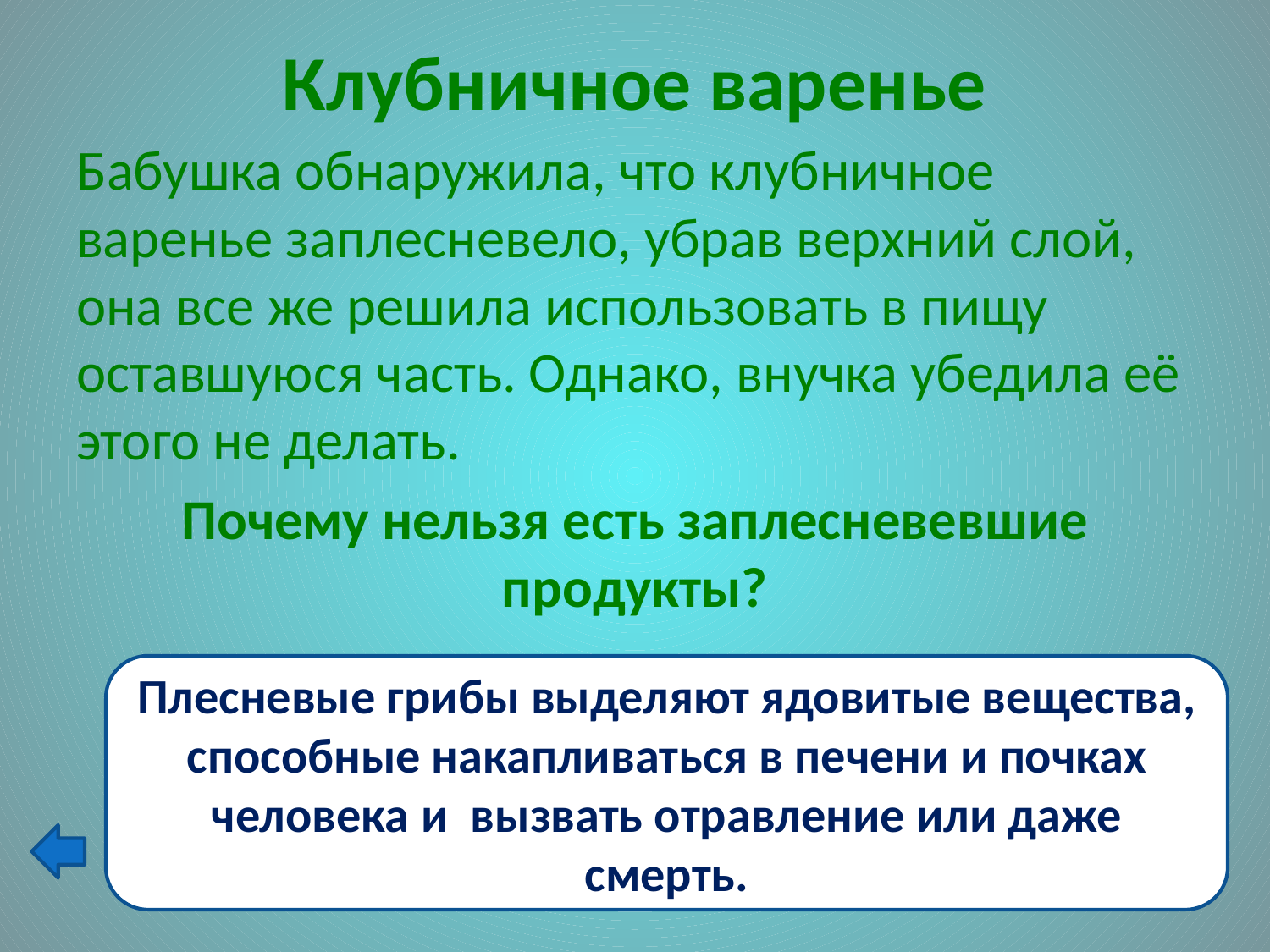

# Клубничное варенье
Бабушка обнаружила, что клубничное варенье заплесневело, убрав верхний слой, она все же решила использовать в пищу оставшуюся часть. Однако, внучка убедила её этого не делать.
Почему нельзя есть заплесневевшие продукты?

Плесневые грибы выделяют ядовитые вещества, способные накапливаться в печени и почках человека и  вызвать отравление или даже смерть.